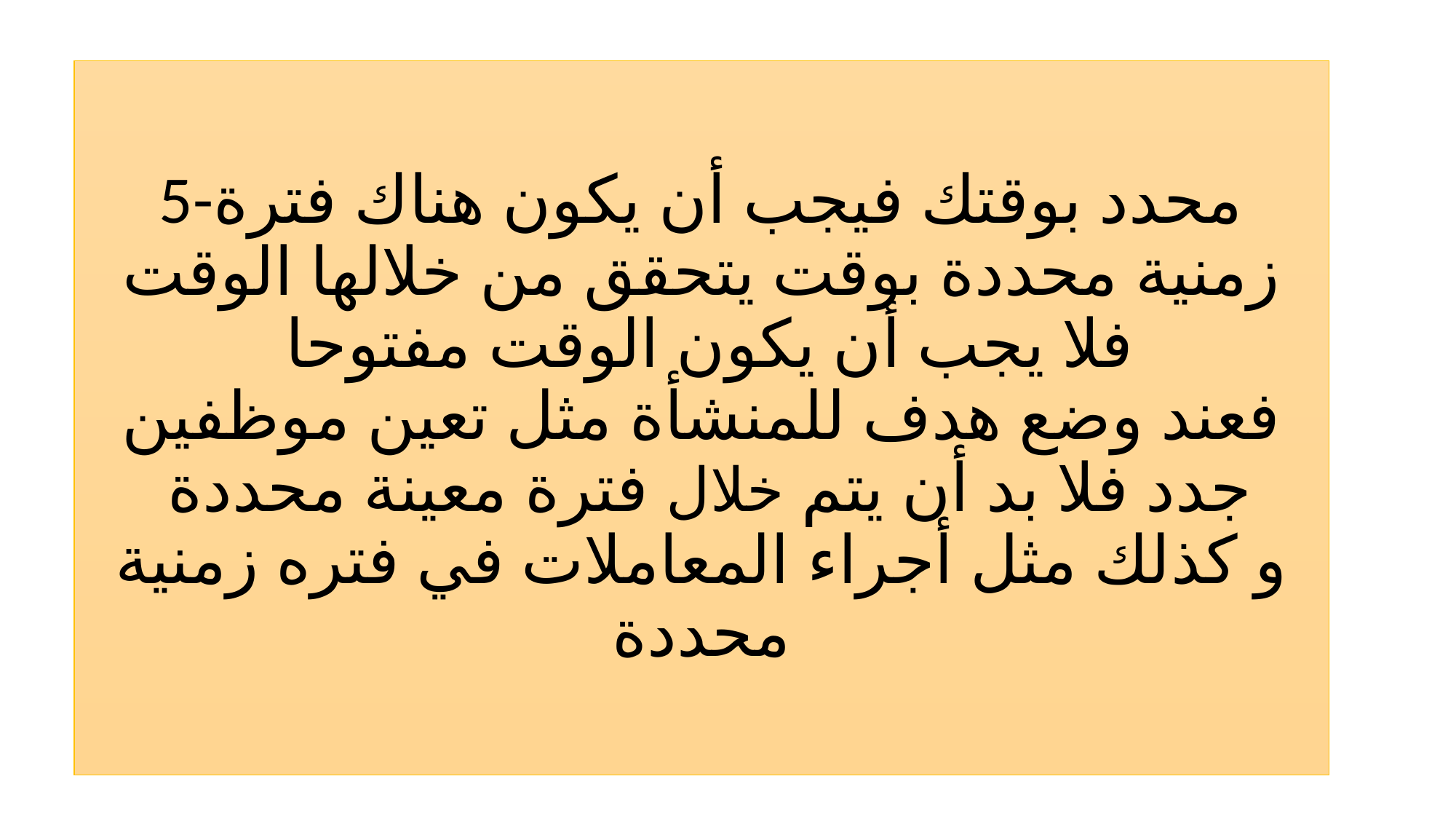

# 5-محدد بوقتك فيجب أن يكون هناك فترة زمنية محددة بوقت يتحقق من خلالها الوقت فلا يجب أن يكون الوقت مفتوحا فعند وضع هدف للمنشأة مثل تعين موظفين جدد فلا بد أن يتم خلال فترة معينة محددة و كذلك مثل أجراء المعاملات في فتره زمنية محددة